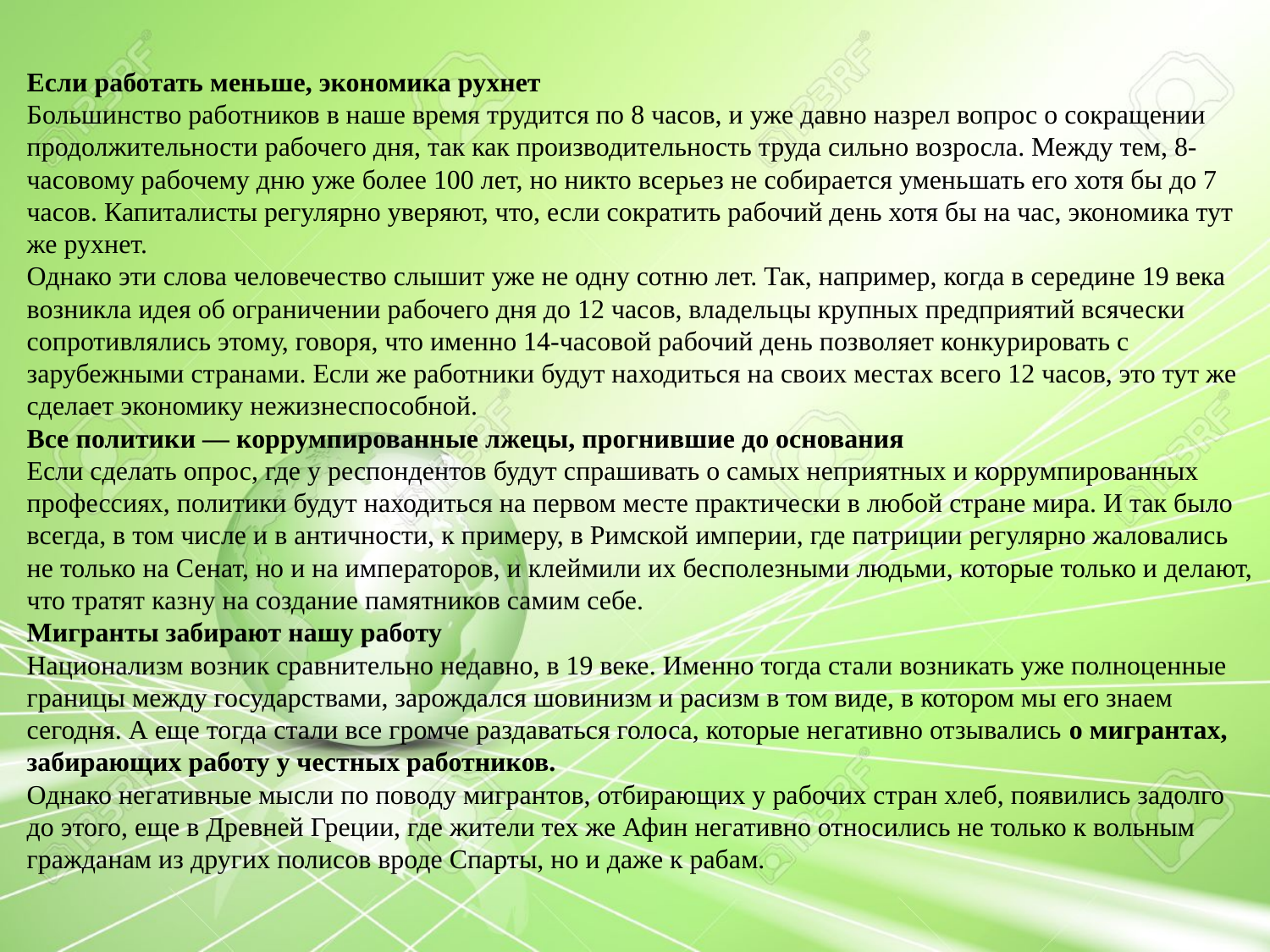

Если работать меньше, экономика рухнет
Большинство работников в наше время трудится по 8 часов, и уже давно назрел вопрос о сокращении продолжительности рабочего дня, так как производительность труда сильно возросла. Между тем, 8-часовому рабочему дню уже более 100 лет, но никто всерьез не собирается уменьшать его хотя бы до 7 часов. Капиталисты регулярно уверяют, что, если сократить рабочий день хотя бы на час, экономика тут же рухнет.
Однако эти слова человечество слышит уже не одну сотню лет. Так, например, когда в середине 19 века возникла идея об ограничении рабочего дня до 12 часов, владельцы крупных предприятий всячески сопротивлялись этому, говоря, что именно 14-часовой рабочий день позволяет конкурировать с зарубежными странами. Если же работники будут находиться на своих местах всего 12 часов, это тут же сделает экономику нежизнеспособной.
Все политики — коррумпированные лжецы, прогнившие до основания
Если сделать опрос, где у респондентов будут спрашивать о самых неприятных и коррумпированных профессиях, политики будут находиться на первом месте практически в любой стране мира. И так было всегда, в том числе и в античности, к примеру, в Римской империи, где патриции регулярно жаловались не только на Сенат, но и на императоров, и клеймили их бесполезными людьми, которые только и делают, что тратят казну на создание памятников самим себе.
Мигранты забирают нашу работу
Национализм возник сравнительно недавно, в 19 веке. Именно тогда стали возникать уже полноценные границы между государствами, зарождался шовинизм и расизм в том виде, в котором мы его знаем сегодня. А еще тогда стали все громче раздаваться голоса, которые негативно отзывались о мигрантах, забирающих работу у честных работников.
Однако негативные мысли по поводу мигрантов, отбирающих у рабочих стран хлеб, появились задолго до этого, еще в Древней Греции, где жители тех же Афин негативно относились не только к вольным гражданам из других полисов вроде Спарты, но и даже к рабам.